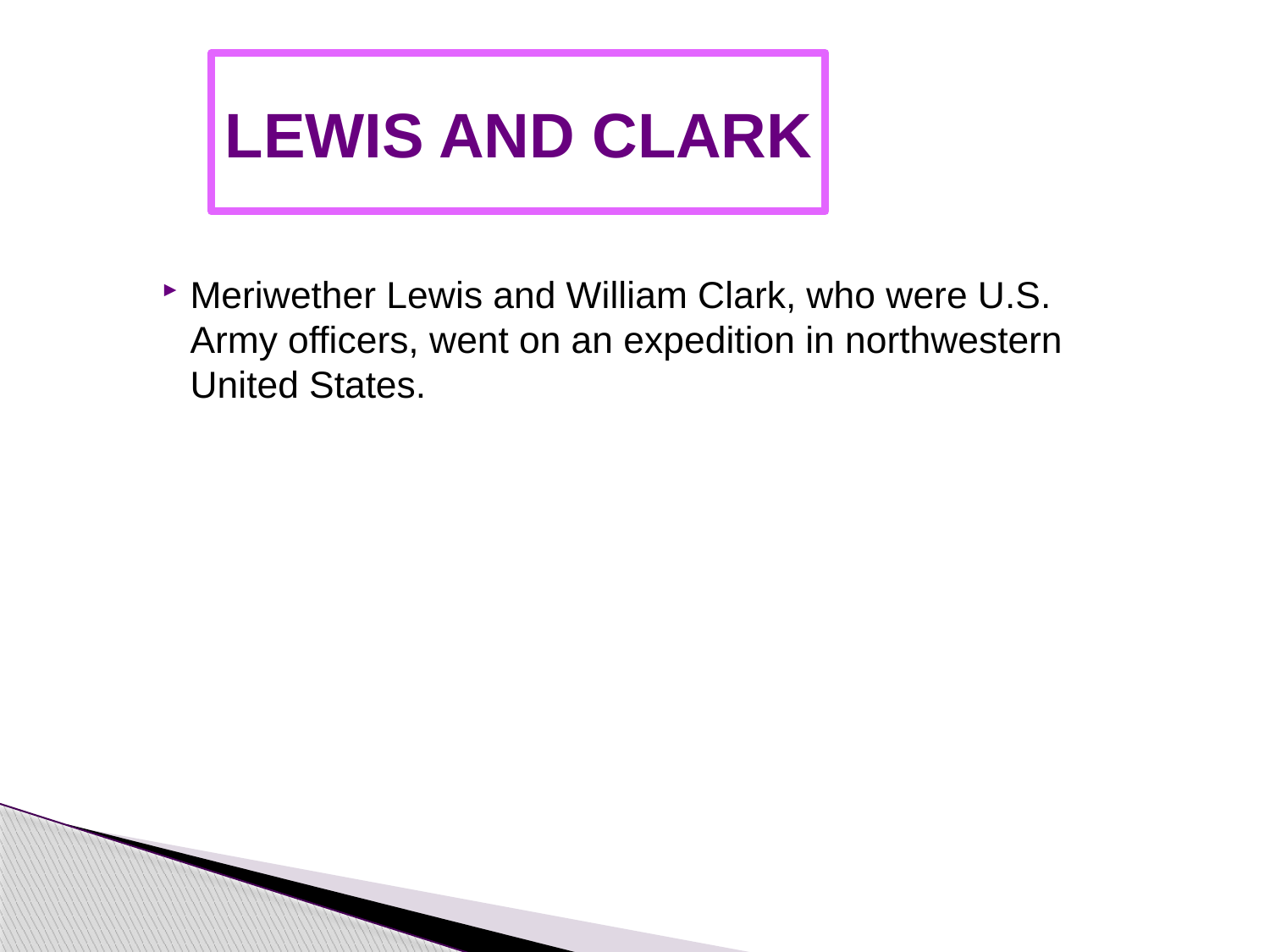

# Lewis and Clark
Meriwether Lewis and William Clark, who were U.S. Army officers, went on an expedition in northwestern United States.